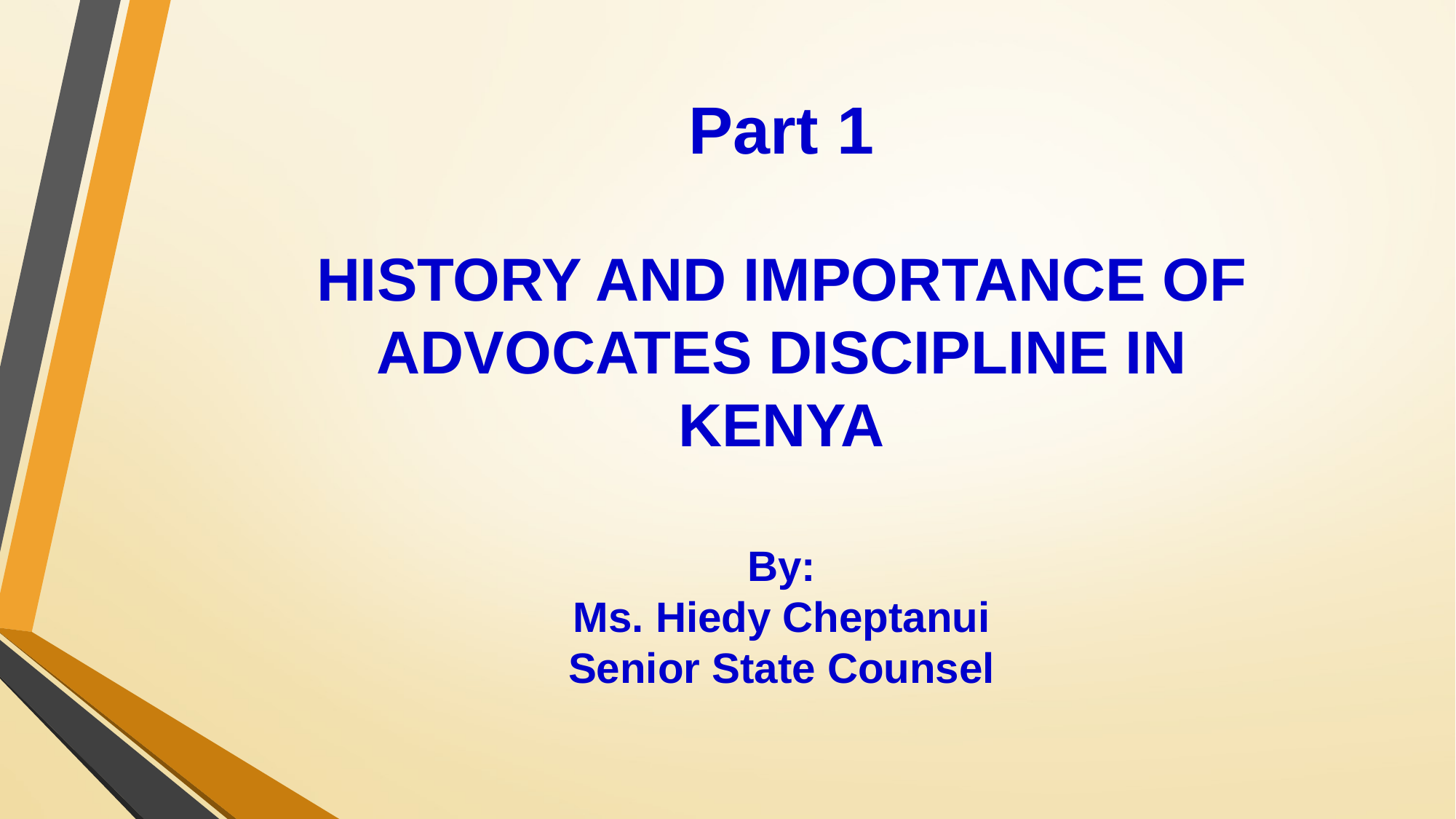

# Part 1 HISTORY AND IMPORTANCE OF ADVOCATES DISCIPLINE IN KENYA By: Ms. Hiedy Cheptanui Senior State Counsel